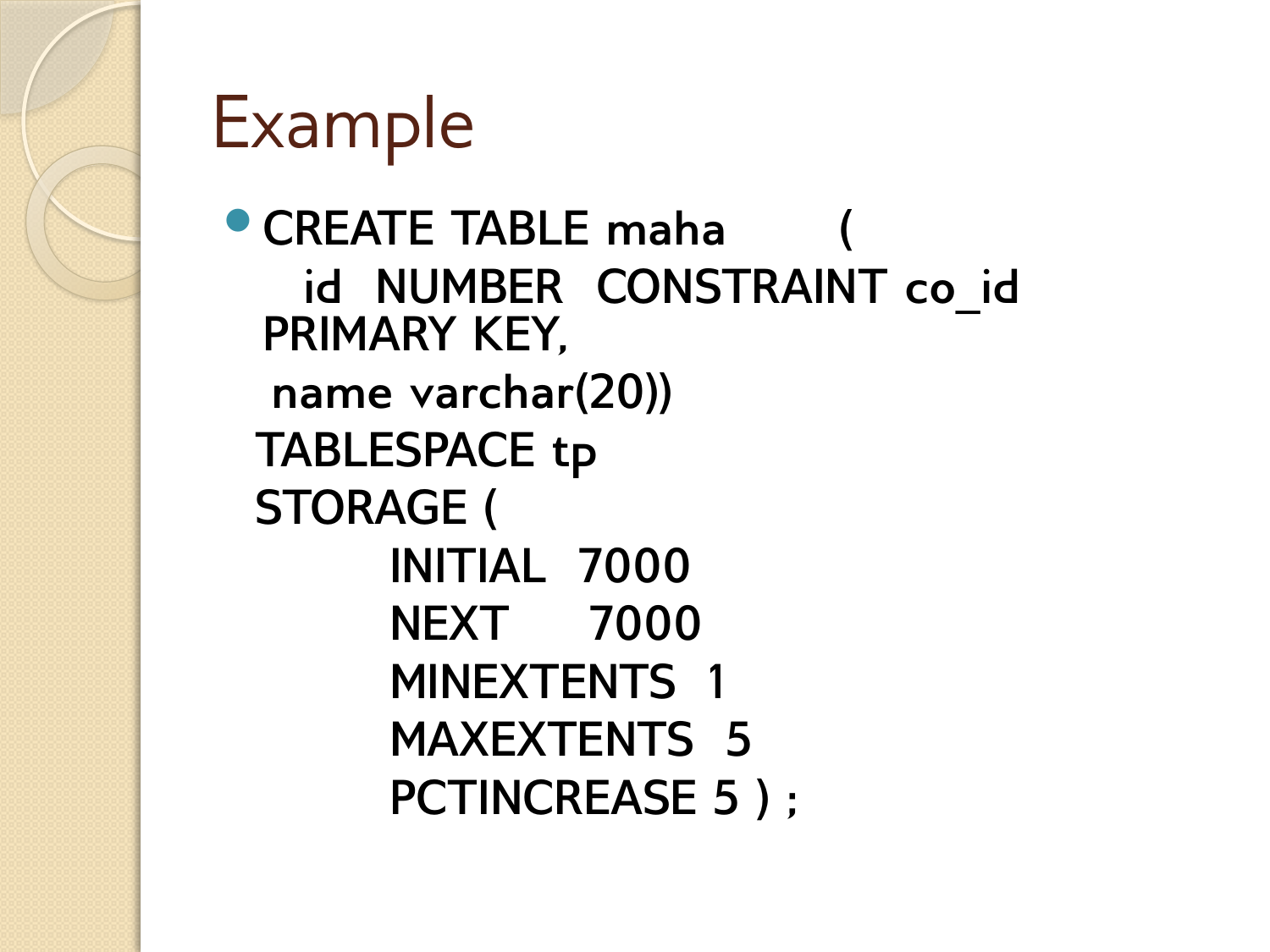

# Example
CREATE TABLE maha       (
     id  NUMBER  CONSTRAINT co_id  PRIMARY KEY,
   name varchar(20))
  TABLESPACE tp
  STORAGE (
		INITIAL  7000
   	NEXT     7000
   	MINEXTENTS  1
   	MAXEXTENTS  5
   	PCTINCREASE 5 ) ;